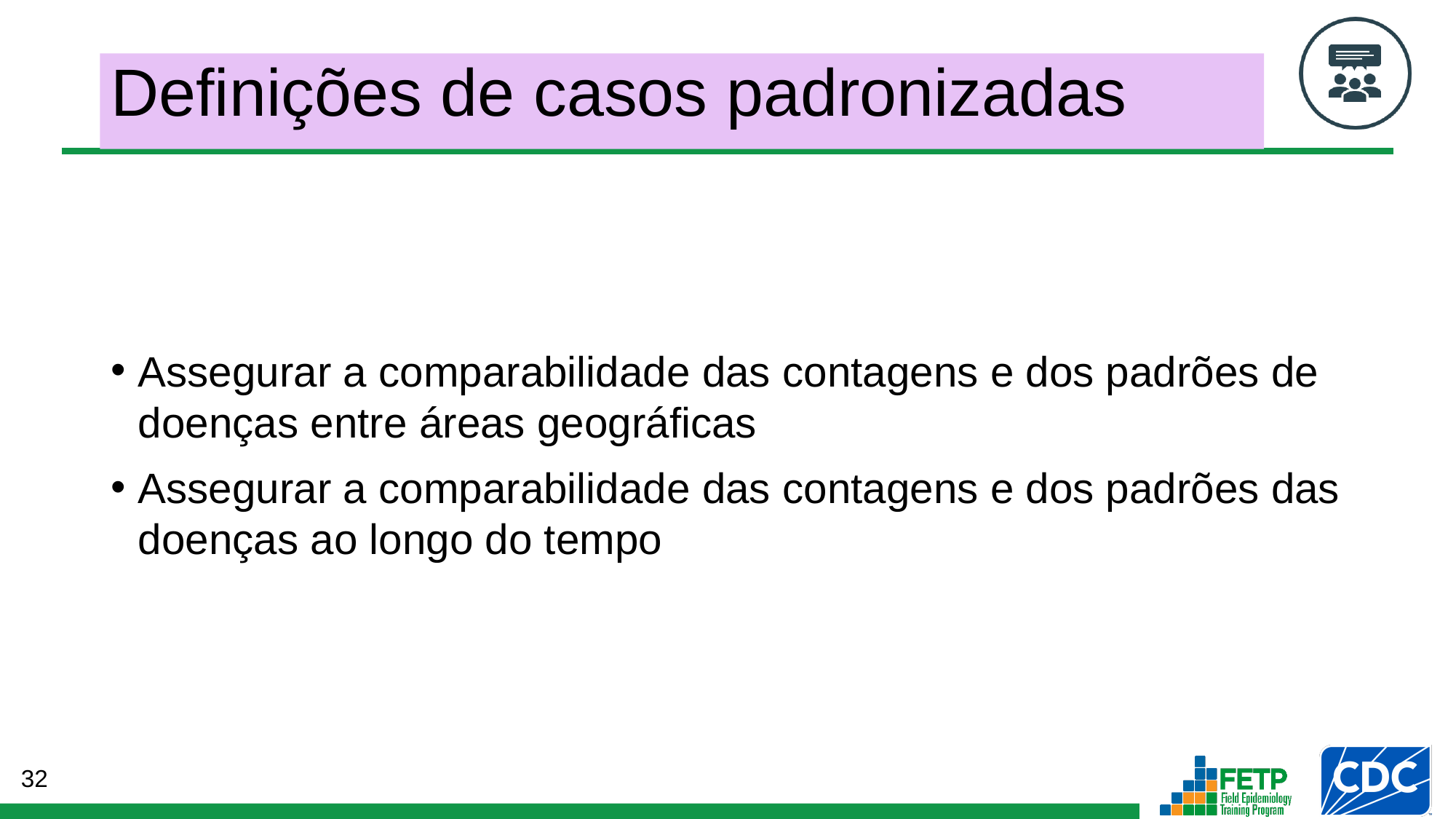

# Definições de casos padronizadas
Assegurar a comparabilidade das contagens e dos padrões de doenças entre áreas geográficas
Assegurar a comparabilidade das contagens e dos padrões das doenças ao longo do tempo